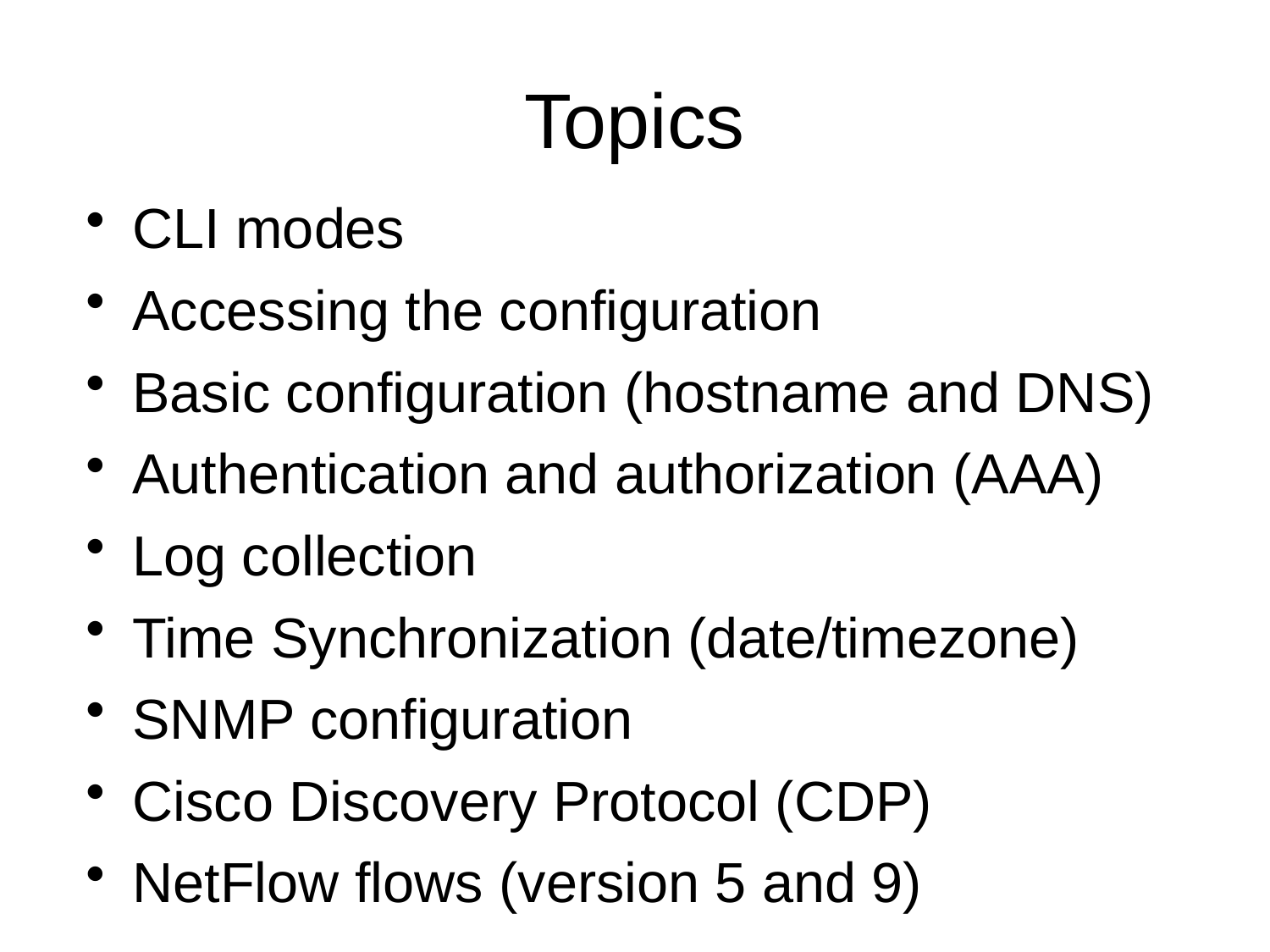

# Topics
CLI modes
Accessing the configuration
Basic configuration (hostname and DNS)
Authentication and authorization (AAA)
Log collection
Time Synchronization (date/timezone)
SNMP configuration
Cisco Discovery Protocol (CDP)
NetFlow flows (version 5 and 9)